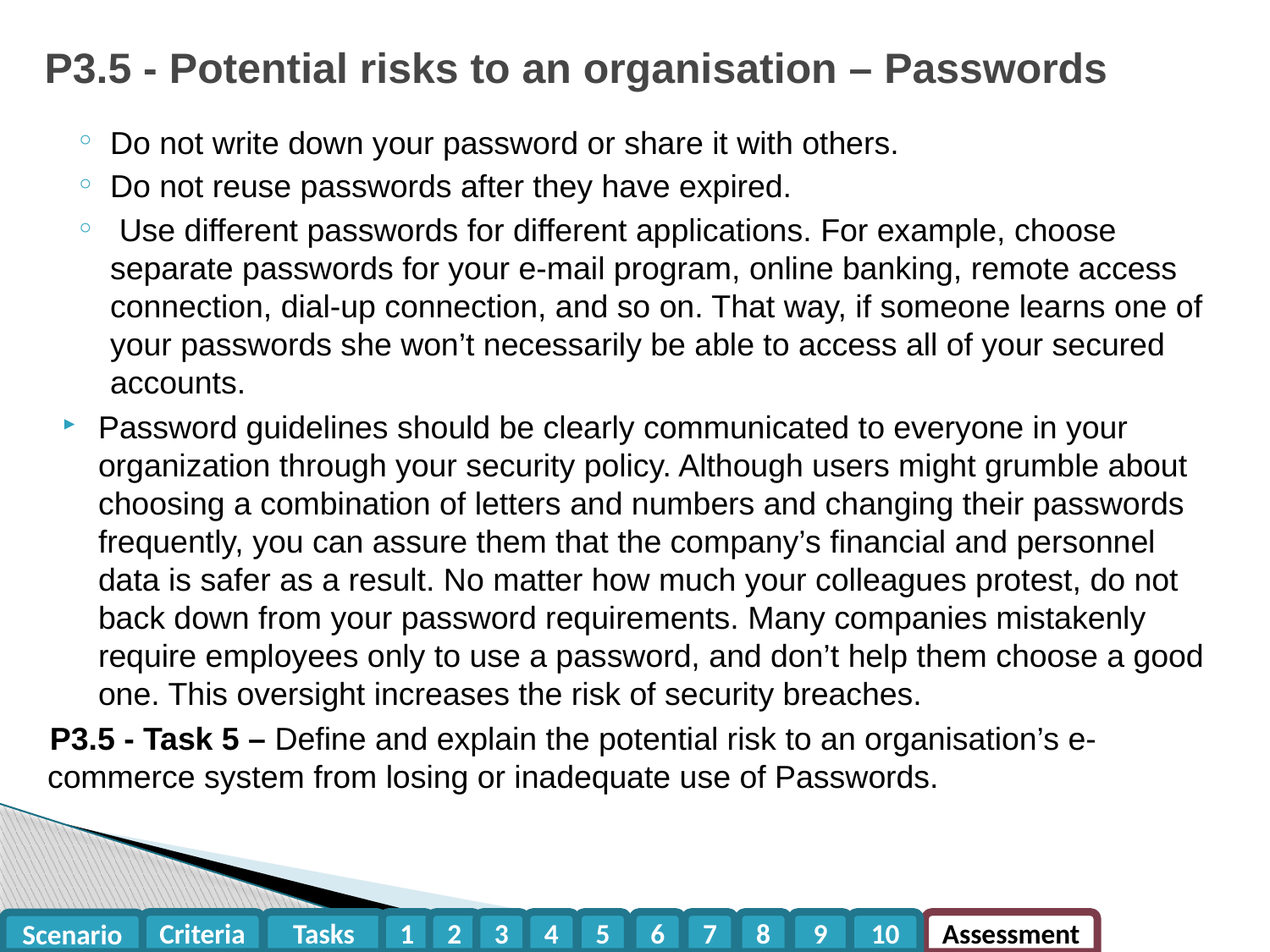

# P3.5 - Potential risks to an organisation – Passwords
Do not write down your password or share it with others.
Do not reuse passwords after they have expired.
 Use different passwords for different applications. For example, choose separate passwords for your e-mail program, online banking, remote access connection, dial-up connection, and so on. That way, if someone learns one of your passwords she won’t necessarily be able to access all of your secured accounts.
Password guidelines should be clearly communicated to everyone in your organization through your security policy. Although users might grumble about choosing a combination of letters and numbers and changing their passwords frequently, you can assure them that the company’s financial and personnel data is safer as a result. No matter how much your colleagues protest, do not back down from your password requirements. Many companies mistakenly require employees only to use a password, and don’t help them choose a good one. This oversight increases the risk of security breaches.
P3.5 - Task 5 – Define and explain the potential risk to an organisation’s e-commerce system from losing or inadequate use of Passwords.